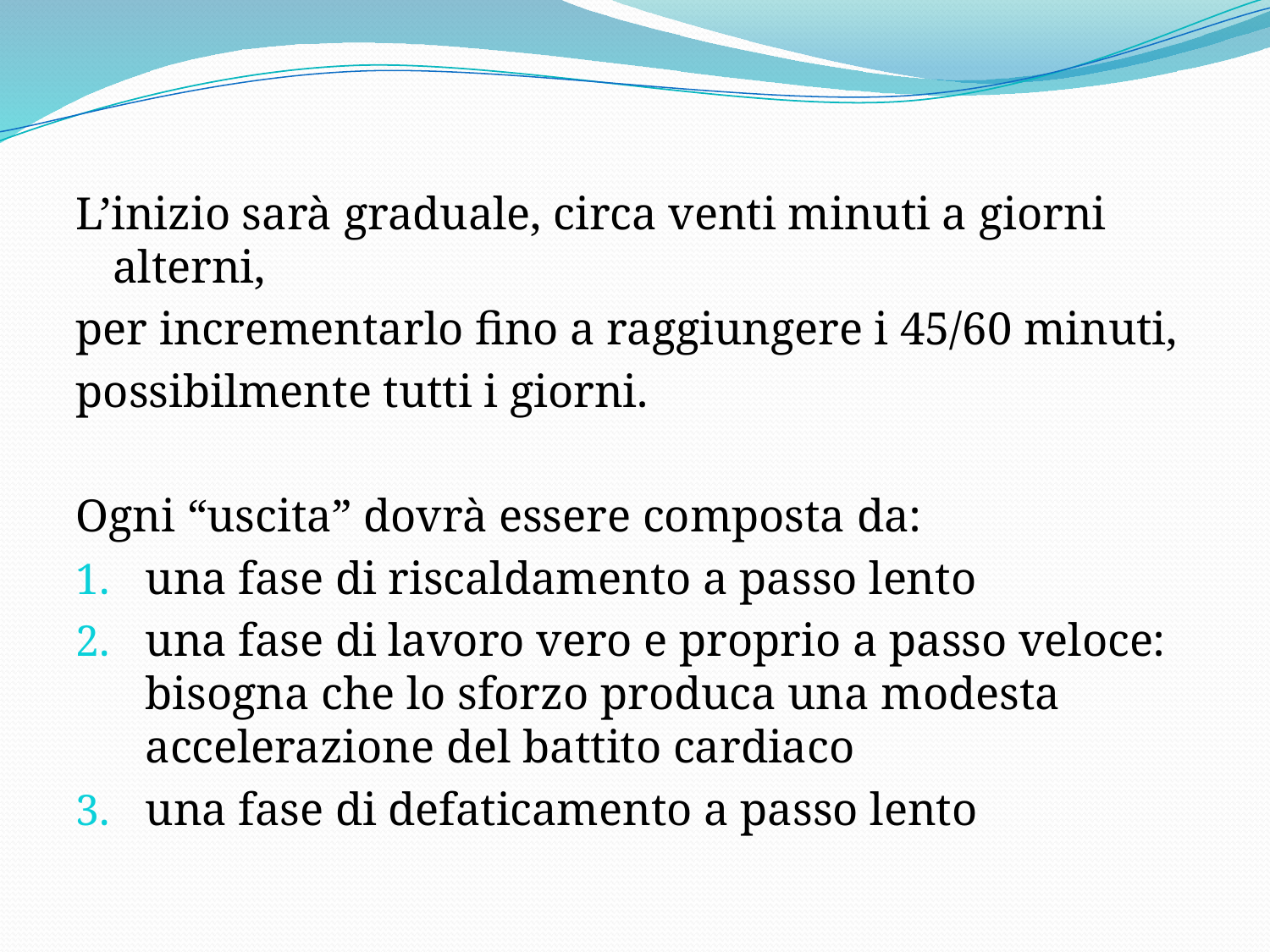

L’inizio sarà graduale, circa venti minuti a giorni alterni,
per incrementarlo fino a raggiungere i 45/60 minuti,
possibilmente tutti i giorni.

Ogni “uscita” dovrà essere composta da:
una fase di riscaldamento a passo lento
una fase di lavoro vero e proprio a passo veloce: bisogna che lo sforzo produca una modesta accelerazione del battito cardiaco
una fase di defaticamento a passo lento